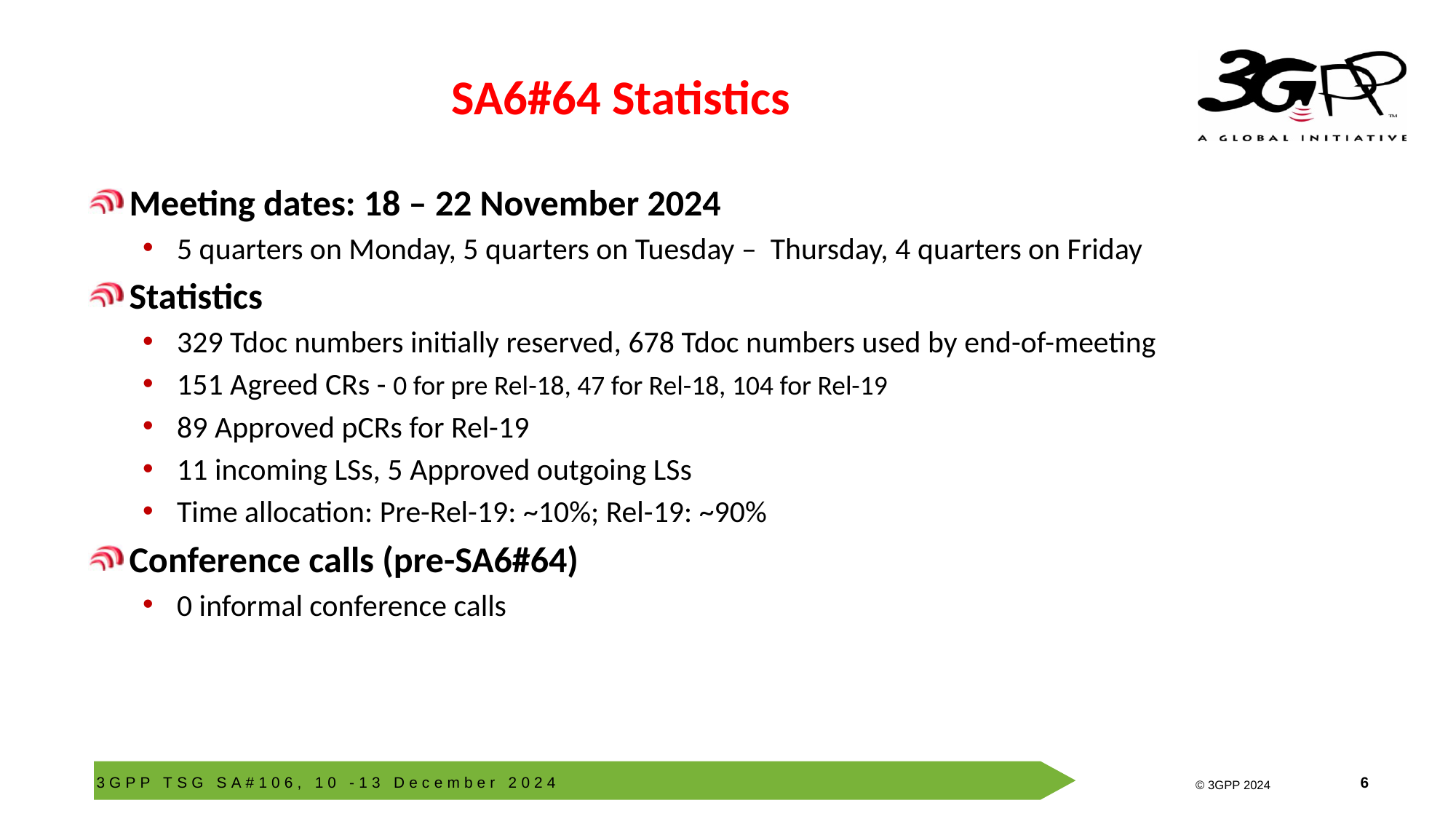

# SA6#64 Statistics
Meeting dates: 18 – 22 November 2024
5 quarters on Monday, 5 quarters on Tuesday –  Thursday, 4 quarters on Friday
Statistics
329 Tdoc numbers initially reserved, 678 Tdoc numbers used by end-of-meeting
151 Agreed CRs - 0 for pre Rel-18, 47 for Rel-18, 104 for Rel-19
89 Approved pCRs for Rel-19
11 incoming LSs, 5 Approved outgoing LSs
Time allocation: Pre-Rel-19: ~10%; Rel-19: ~90%
Conference calls (pre-SA6#64)
0 informal conference calls